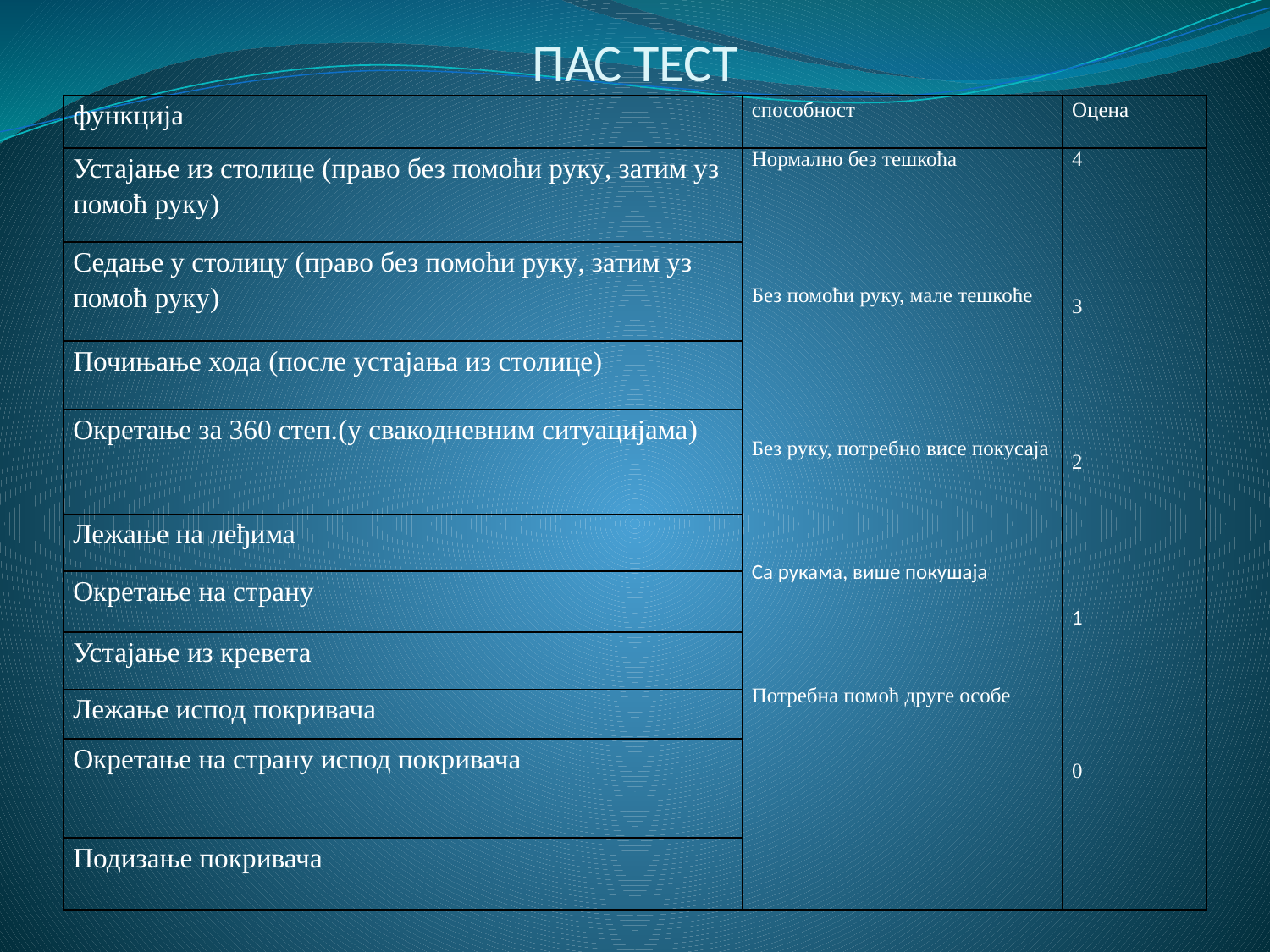

# ПАС ТЕСТ
| функциja | способност | Oценa |
| --- | --- | --- |
| Устајање из столице (право без помоћи руку, затим уз помоћ руку) | Нормално без тешкоћа Без помоћи руку, мале тешкоће Без руку, потребно висе покусаја Са рукама, више покушаја Потребна помоћ друге особе | 4 3 2 1 0 |
| Седање у столицу (право без помоћи руку, затим уз помоћ руку) |  |  |
| Почињање хода (после устајања из столице) |  |  |
| Oкретање за 360 степ.(у свакодневним ситуацијама) |  |  |
| Лежање на леђима |  |  |
| Oкретање на страну |  |  |
| Устајање из кревета |  |  |
| Лежање испод покривача |  |  |
| Oкретање на страну испод покривача |  |  |
| Подизање покривача |  |  |